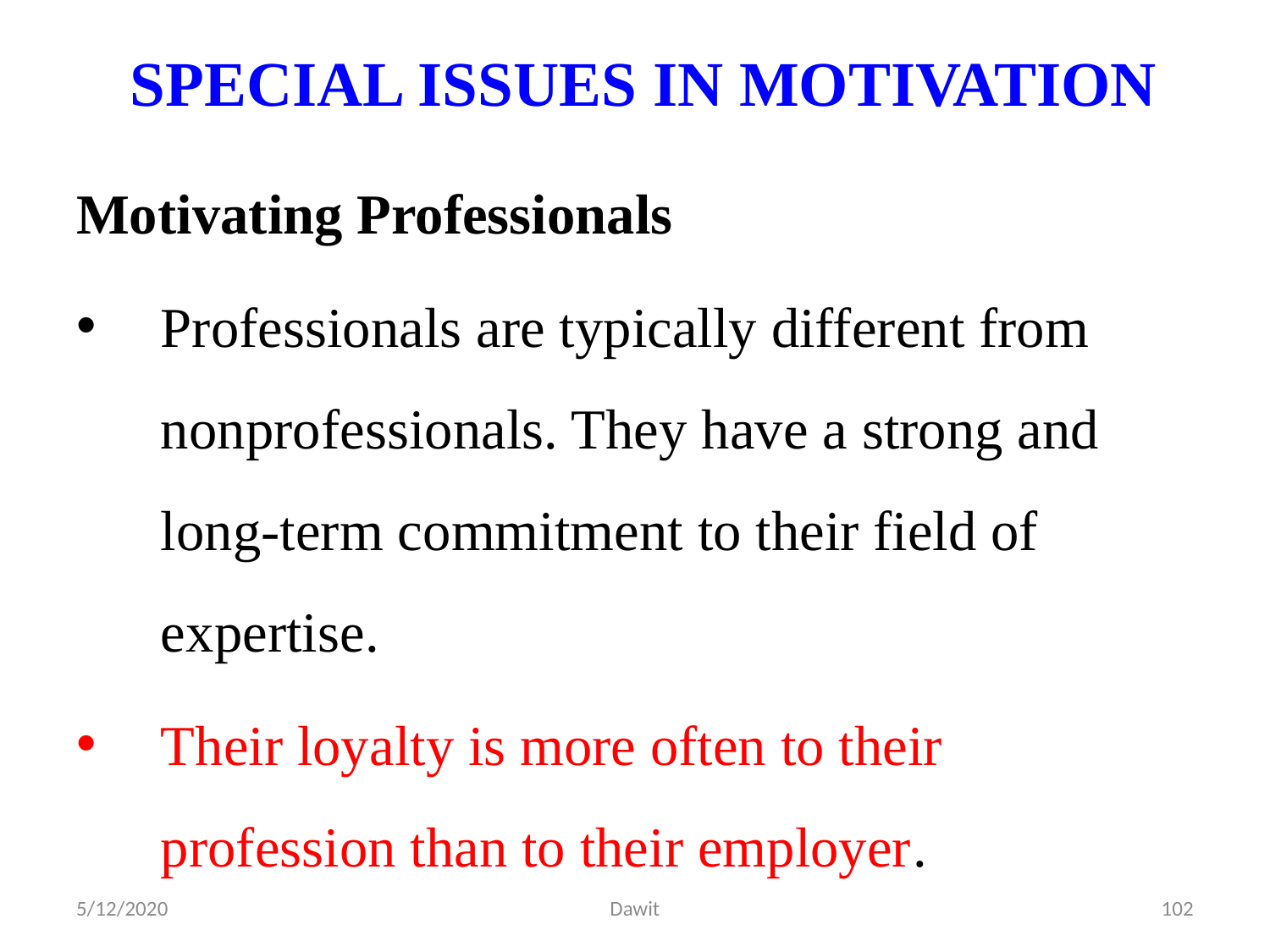

# SPECIAL ISSUES IN MOTIVATION
Motivating Professionals
Professionals are typically different from nonprofessionals. They have a strong and long-term commitment to their field of expertise.
Their loyalty is more often to their profession than to their employer.
5/12/2020
Dawit
102